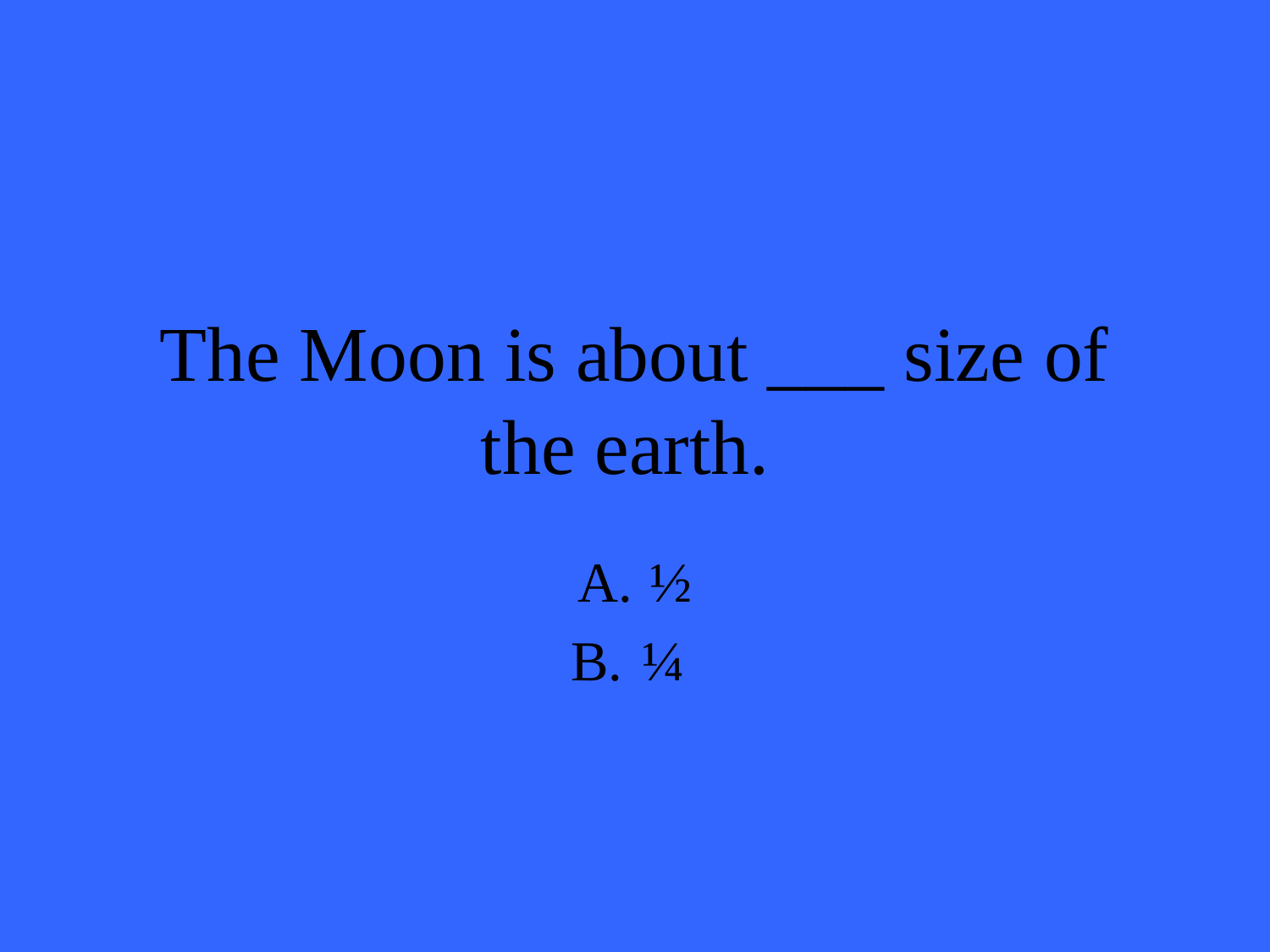

# The Moon is about ___ size of the earth.
½
¼